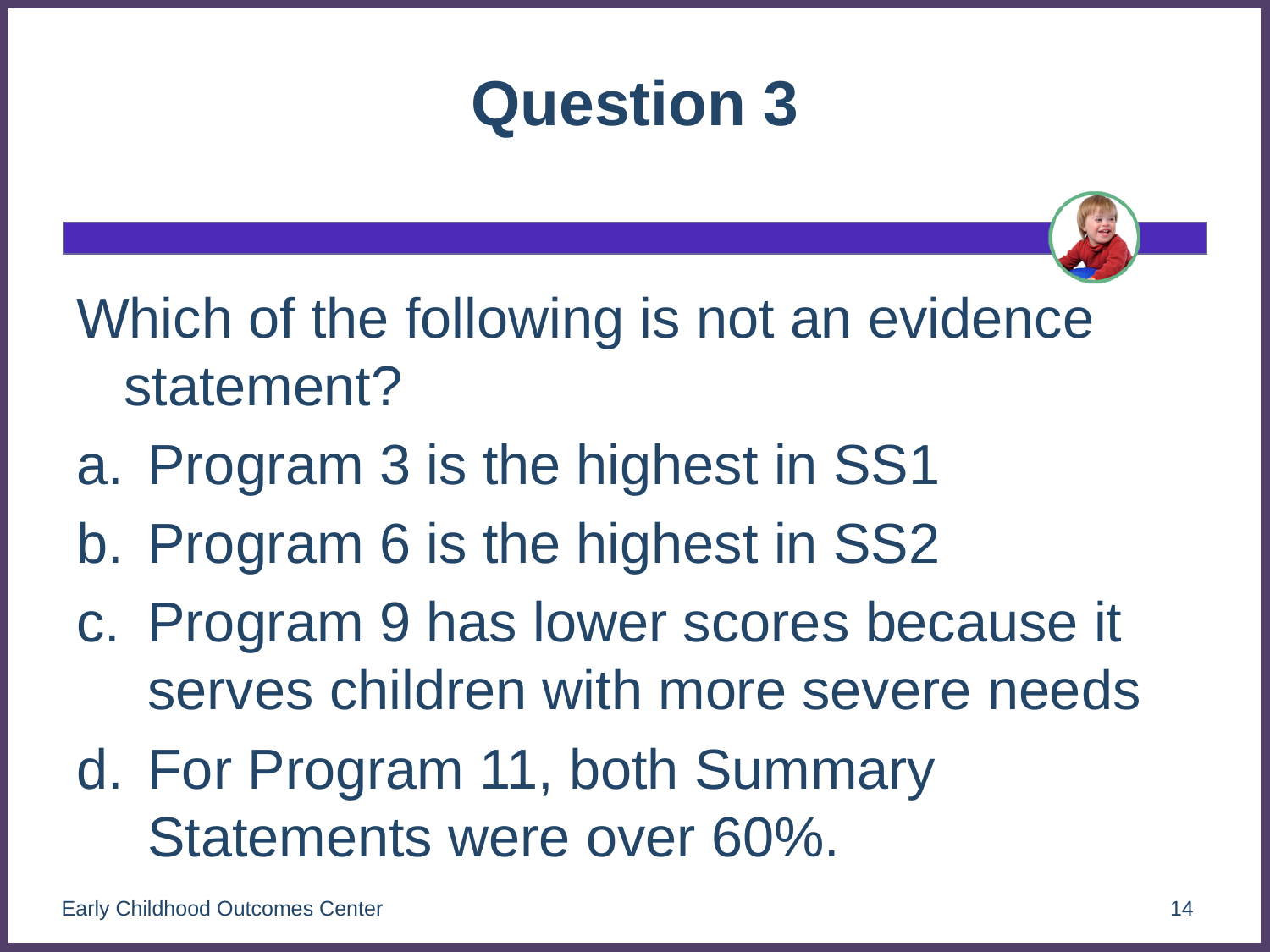

# Question 3
Which of the following is not an evidence statement?
Program 3 is the highest in SS1
Program 6 is the highest in SS2
Program 9 has lower scores because it serves children with more severe needs
For Program 11, both Summary Statements were over 60%.

Early Childhood Outcomes Center
14